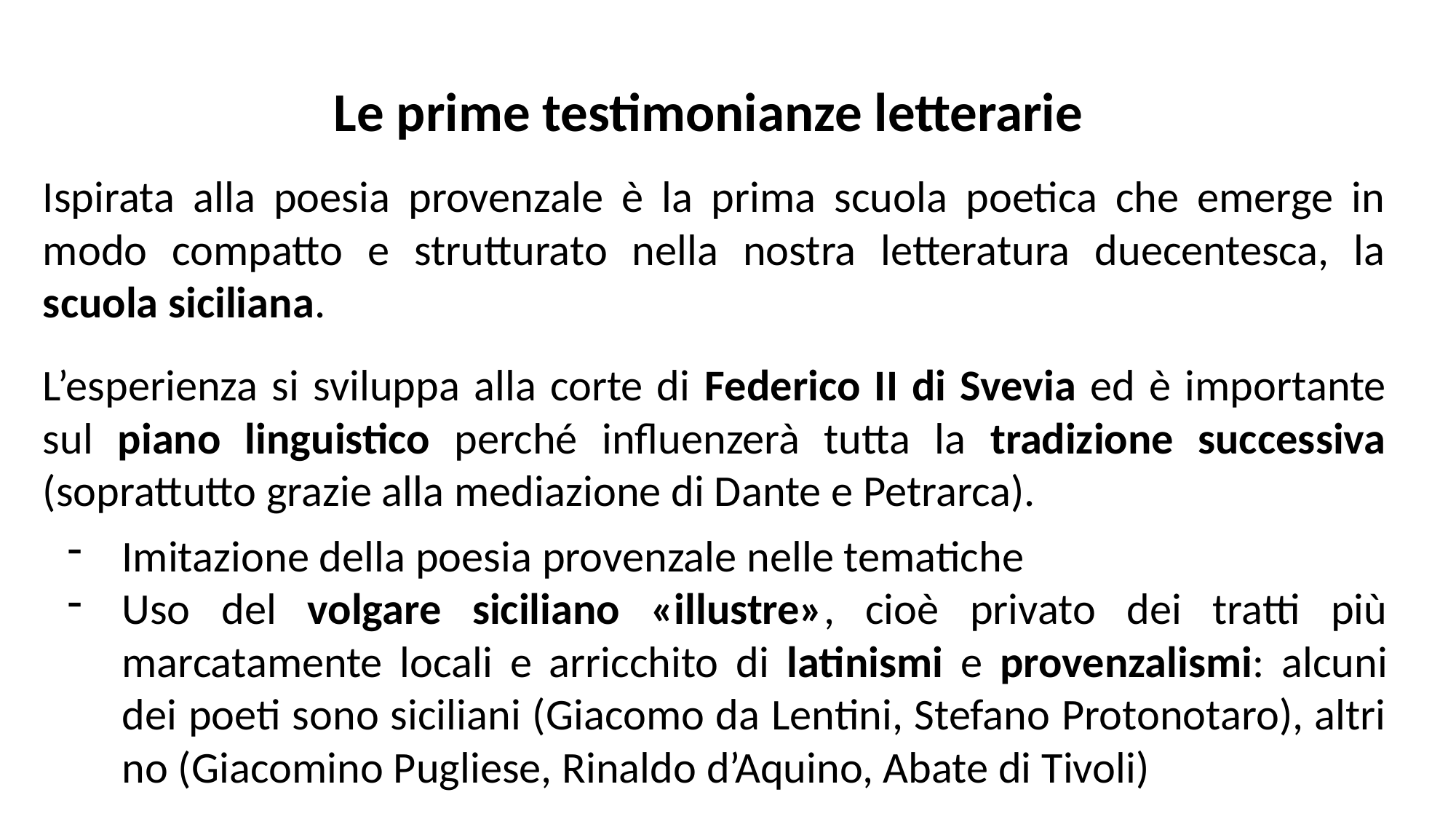

Le prime testimonianze letterarie
Ispirata alla poesia provenzale è la prima scuola poetica che emerge in modo compatto e strutturato nella nostra letteratura duecentesca, la scuola siciliana.
L’esperienza si sviluppa alla corte di Federico II di Svevia ed è importante sul piano linguistico perché influenzerà tutta la tradizione successiva (soprattutto grazie alla mediazione di Dante e Petrarca).
Imitazione della poesia provenzale nelle tematiche
Uso del volgare siciliano «illustre», cioè privato dei tratti più marcatamente locali e arricchito di latinismi e provenzalismi: alcuni dei poeti sono siciliani (Giacomo da Lentini, Stefano Protonotaro), altri no (Giacomino Pugliese, Rinaldo d’Aquino, Abate di Tivoli)